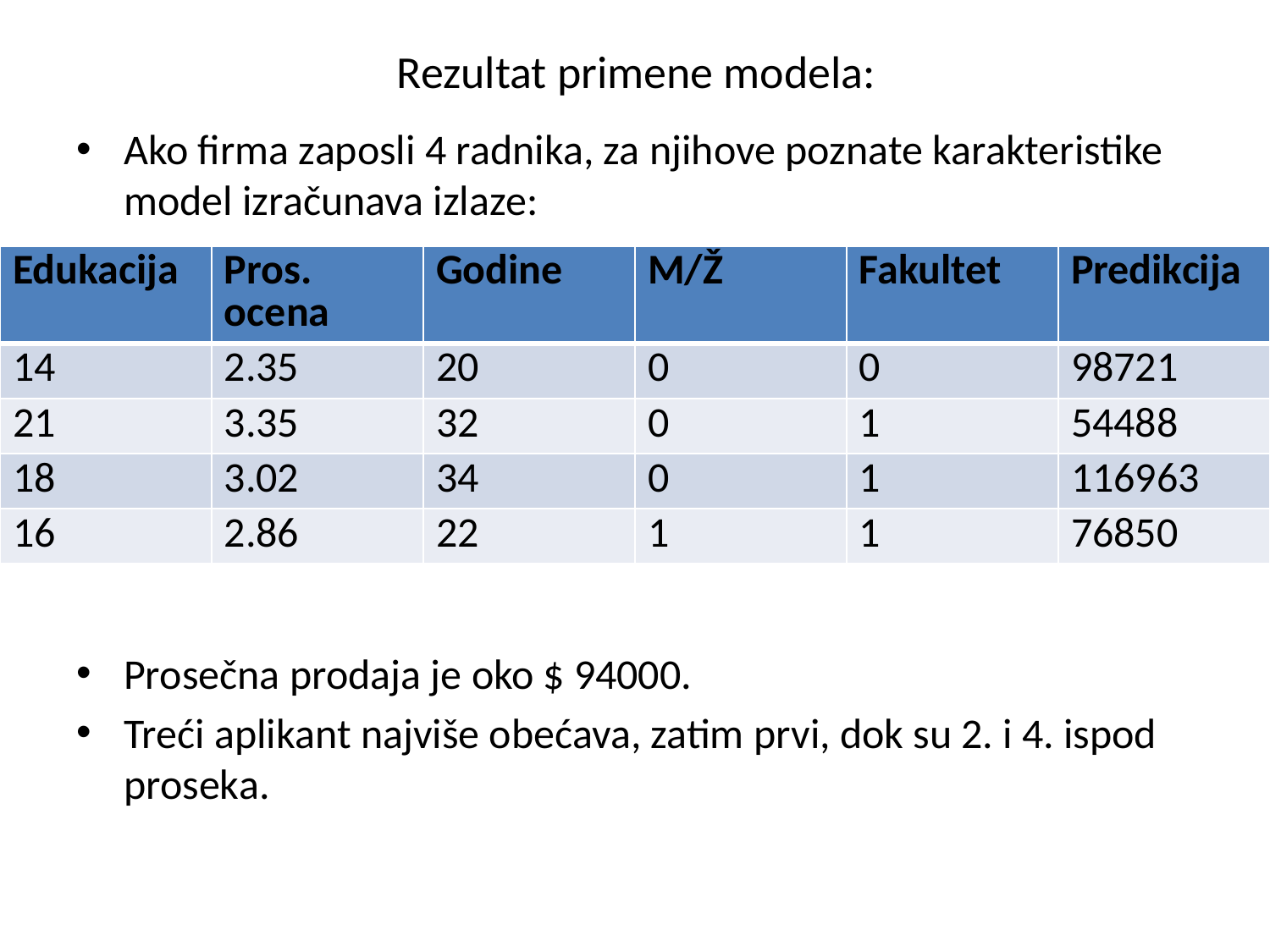

# Rezultat primene modela:
Ako firma zaposli 4 radnika, za njihove poznate karakteristike model izračunava izlaze:

Prosečna prodaja je oko $ 94000.
Treći aplikant najviše obećava, zatim prvi, dok su 2. i 4. ispod proseka.

| Edukacija | Pros. ocena | Godine | M/Ž | Fakultet | Predikcija |
| --- | --- | --- | --- | --- | --- |
| 14 | 2.35 | 20 | 0 | 0 | 98721 |
| 21 | 3.35 | 32 | 0 | 1 | 54488 |
| 18 | 3.02 | 34 | 0 | 1 | 116963 |
| 16 | 2.86 | 22 | 1 | 1 | 76850 |